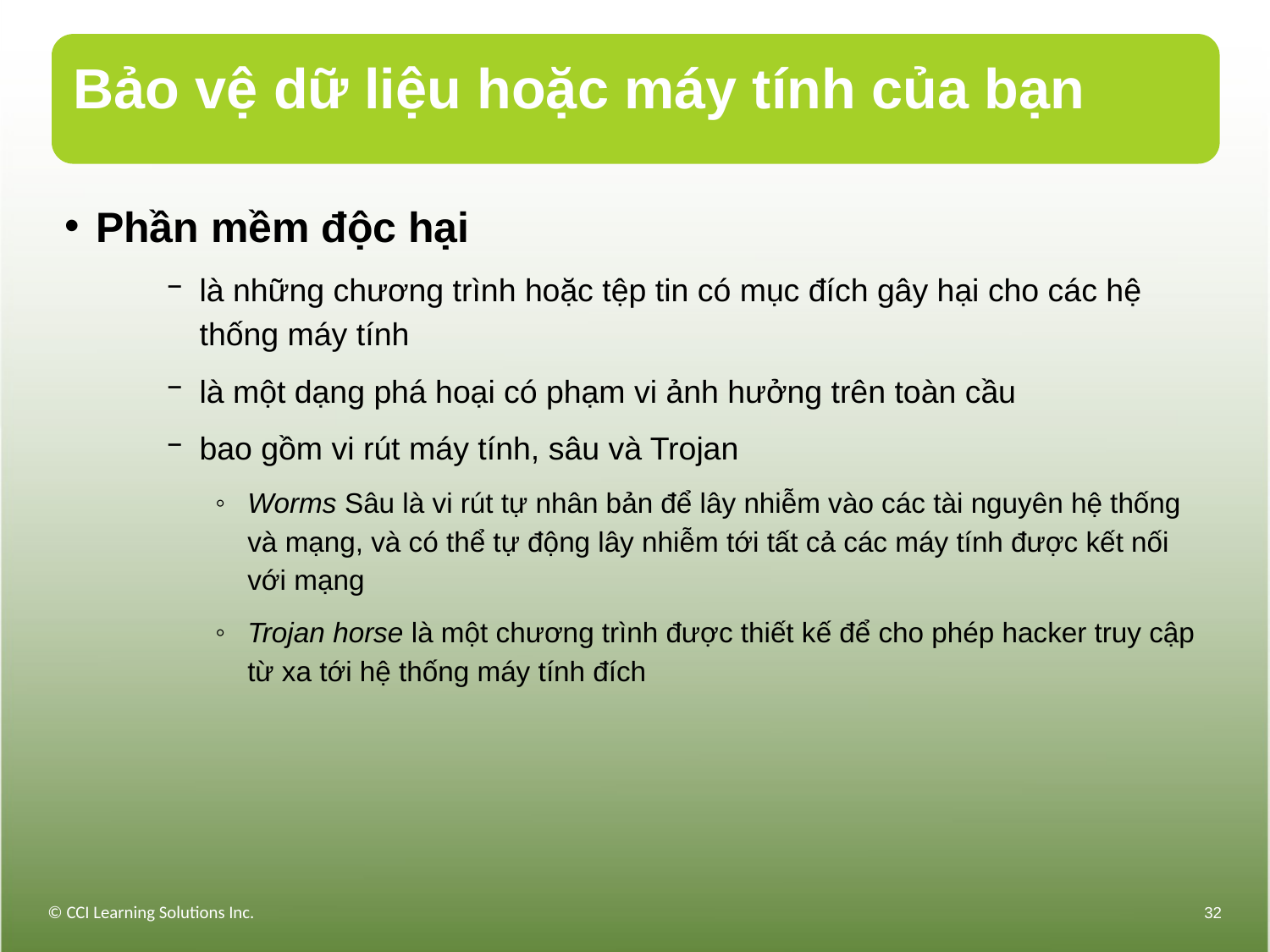

# Bảo vệ dữ liệu hoặc máy tính của bạn
Phần mềm độc hại
là những chương trình hoặc tệp tin có mục đích gây hại cho các hệ thống máy tính
là một dạng phá hoại có phạm vi ảnh hưởng trên toàn cầu
bao gồm vi rút máy tính, sâu và Trojan
Worms Sâu là vi rút tự nhân bản để lây nhiễm vào các tài nguyên hệ thống và mạng, và có thể tự động lây nhiễm tới tất cả các máy tính được kết nối với mạng
Trojan horse là một chương trình được thiết kế để cho phép hacker truy cập từ xa tới hệ thống máy tính đích

© CCI Learning Solutions Inc.
32